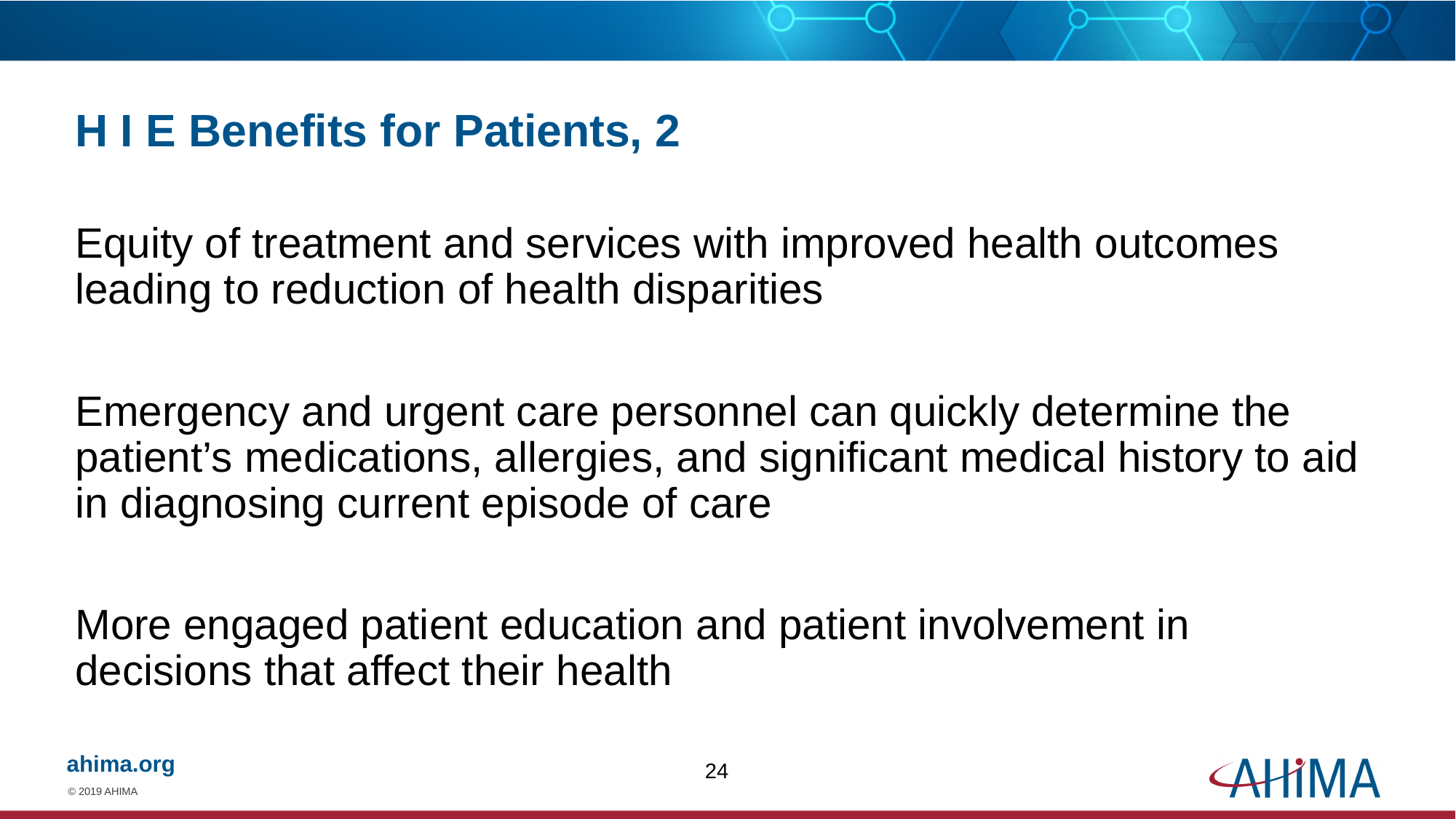

# H I E Benefits for Patients, 2
Equity of treatment and services with improved health outcomes leading to reduction of health disparities

Emergency and urgent care personnel can quickly determine the patient’s medications, allergies, and significant medical history to aid in diagnosing current episode of care

More engaged patient education and patient involvement in decisions that affect their health